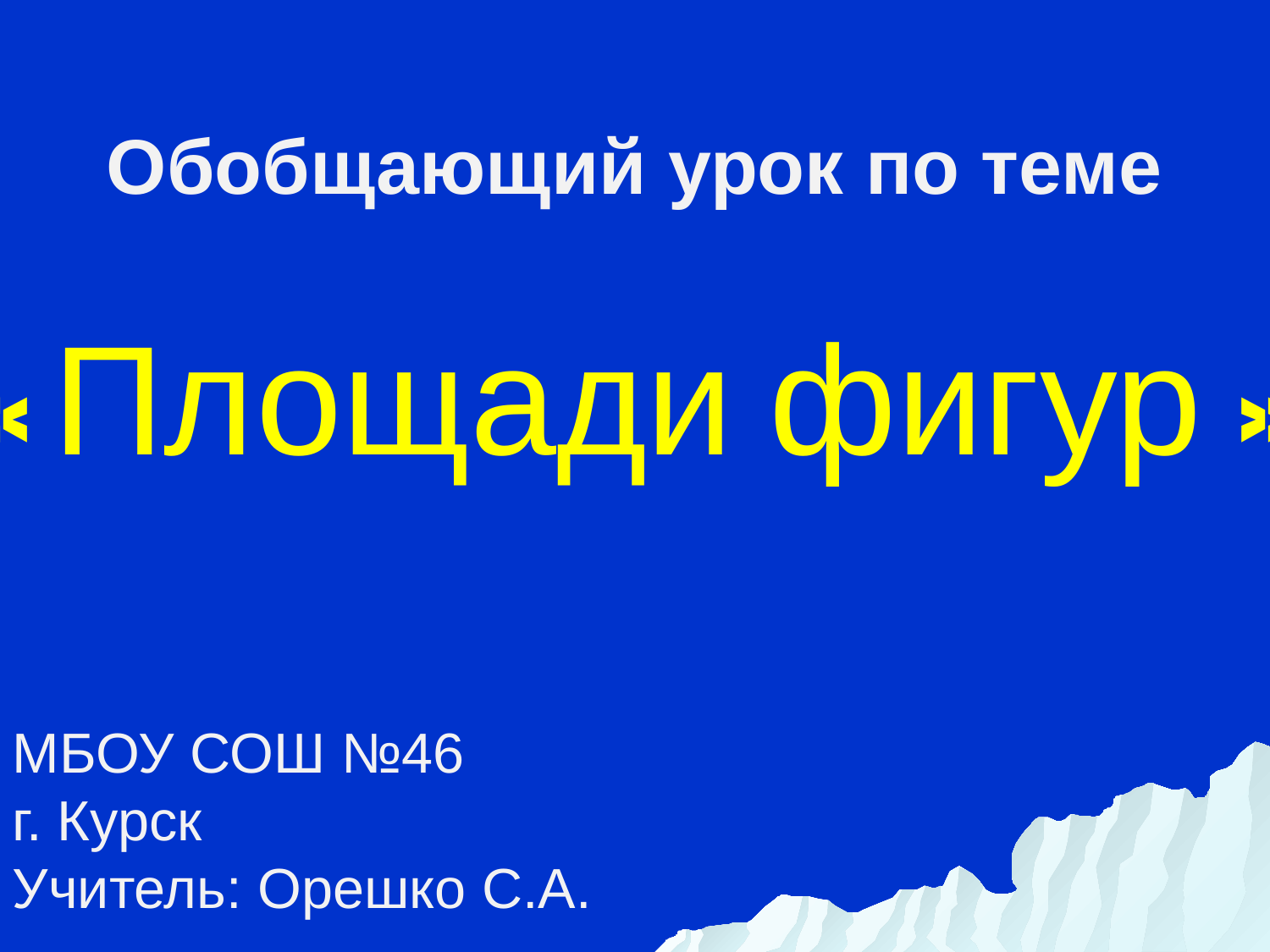

Обобщающий урок по теме
« Площади фигур »
МБОУ СОШ №46
г. Курск
Учитель: Орешко С.А.